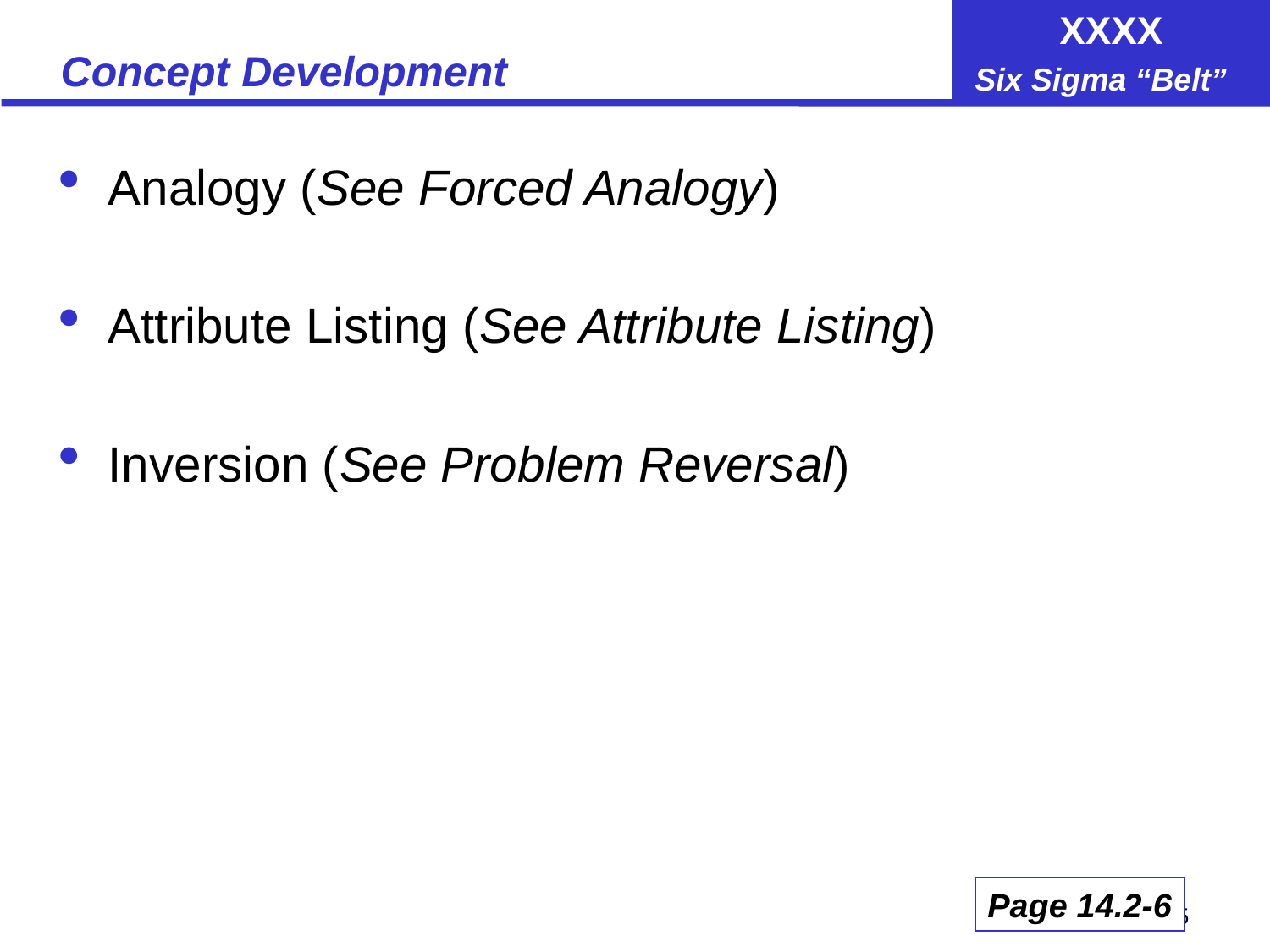

# Concept Development
Analogy (See Forced Analogy)

Attribute Listing (See Attribute Listing)

Inversion (See Problem Reversal)
Page 14.2-6